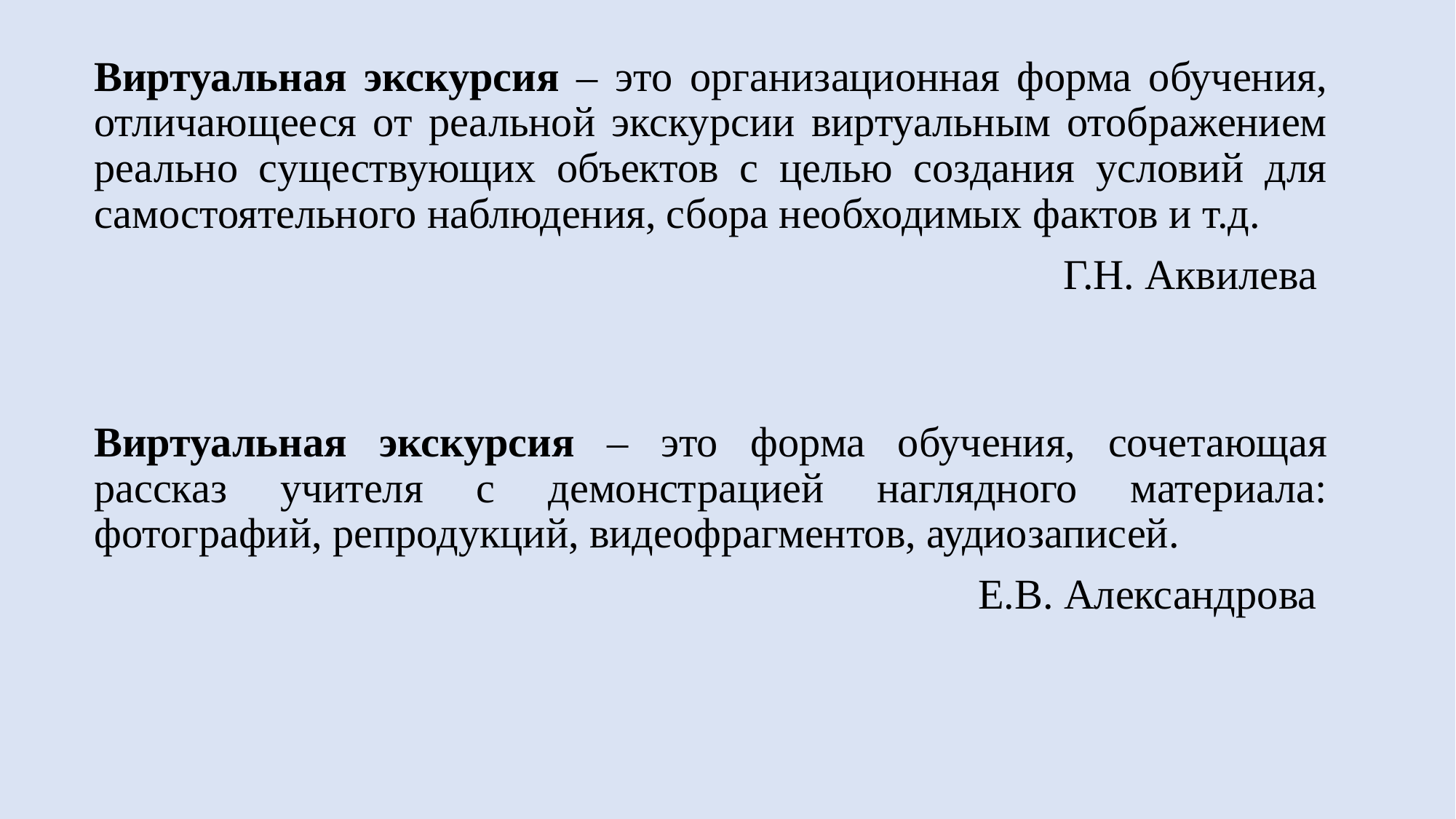

Виртуальная экскурсия – это организационная форма обучения, отличающееся от реальной экскурсии виртуальным отображением реально существующих объектов с целью создания условий для самостоятельного наблюдения, сбора необходимых фактов и т.д.
Г.Н. Аквилева

Виртуальная экскурсия – это форма обучения, сочетающая рассказ учителя с демонстрацией наглядного материала: фотографий, репродукций, видеофрагментов, аудиозаписей.
Е.В. Александрова